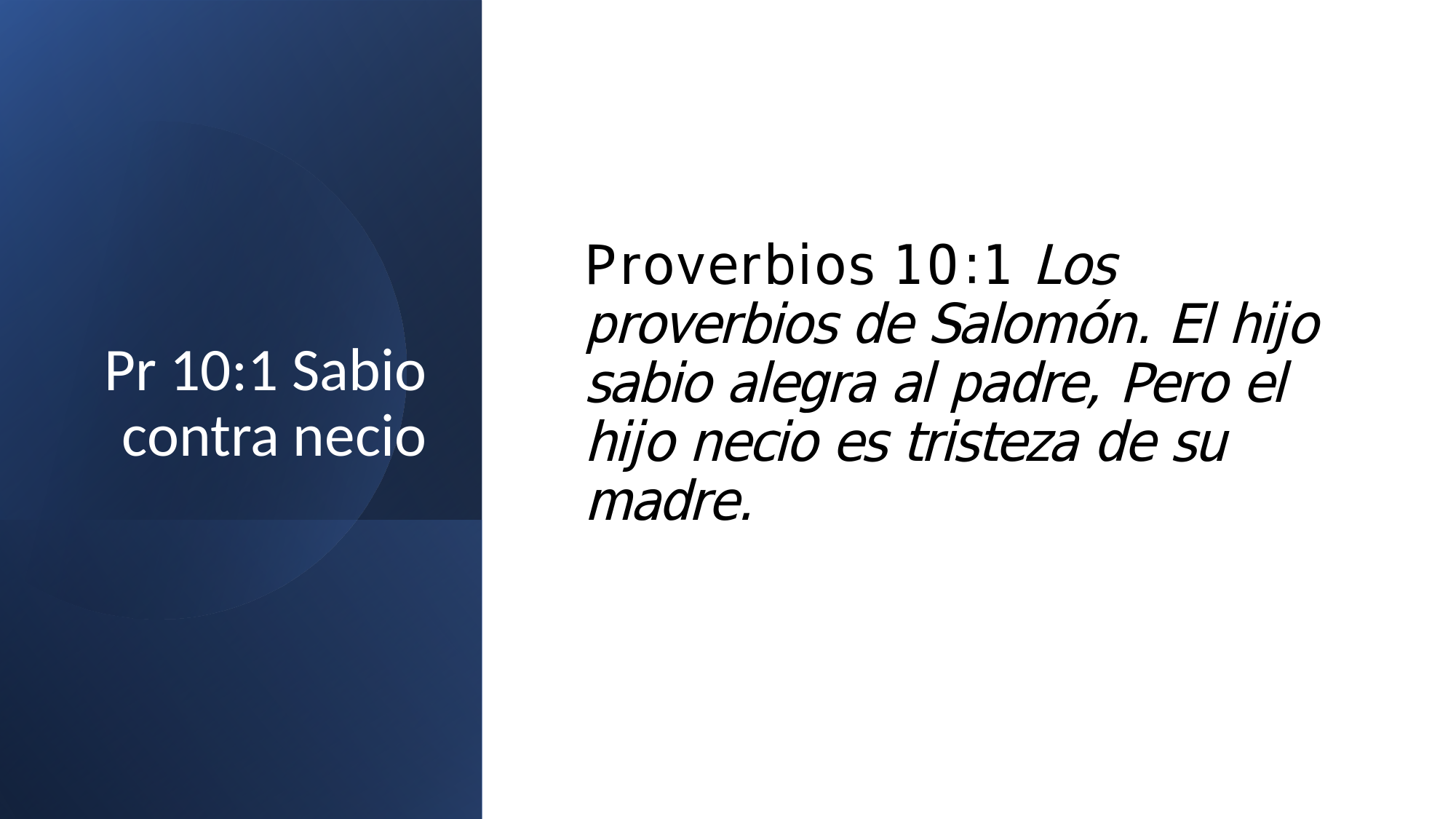

# Pr 10:1 Sabio contra necio
Proverbios 10:1 Los proverbios de Salomón. El hijo sabio alegra al padre, Pero el hijo necio es tristeza de su madre.